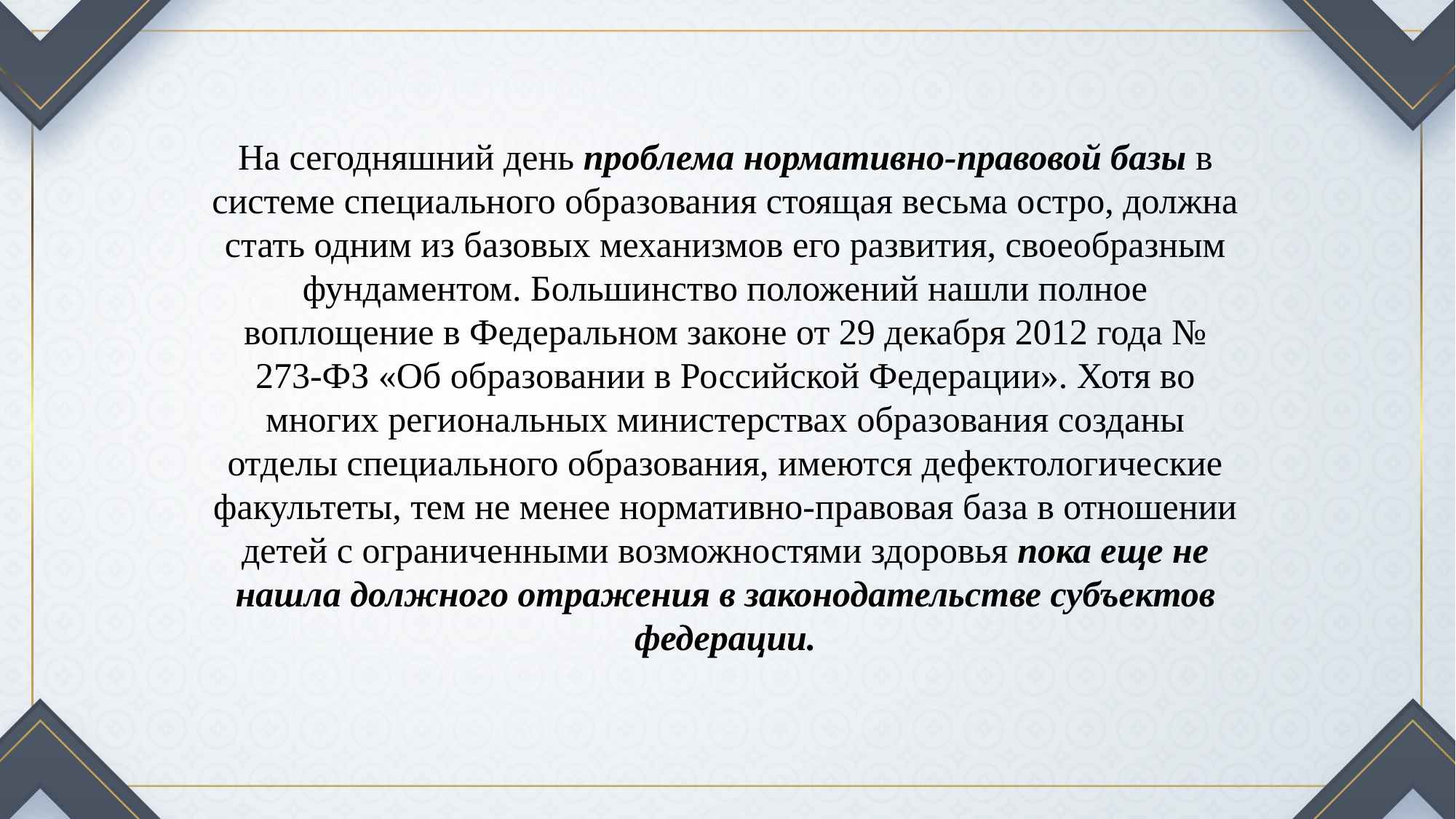

На сегодняшний день проблема нормативно-правовой базы в системе специального образования стоящая весьма остро, должна стать одним из базовых механизмов его развития, своеобразным фундаментом. Большинство положений нашли полное воплощение в Федеральном законе от 29 декабря 2012 года № 273-ФЗ «Об образовании в Российской Федерации». Хотя во многих региональных министерствах образования созданы отделы специального образования, имеются дефектологические факультеты, тем не менее нормативно-правовая база в отношении детей с ограниченными возможностями здоровья пока еще не нашла должного отражения в законодательстве субъектов федерации.